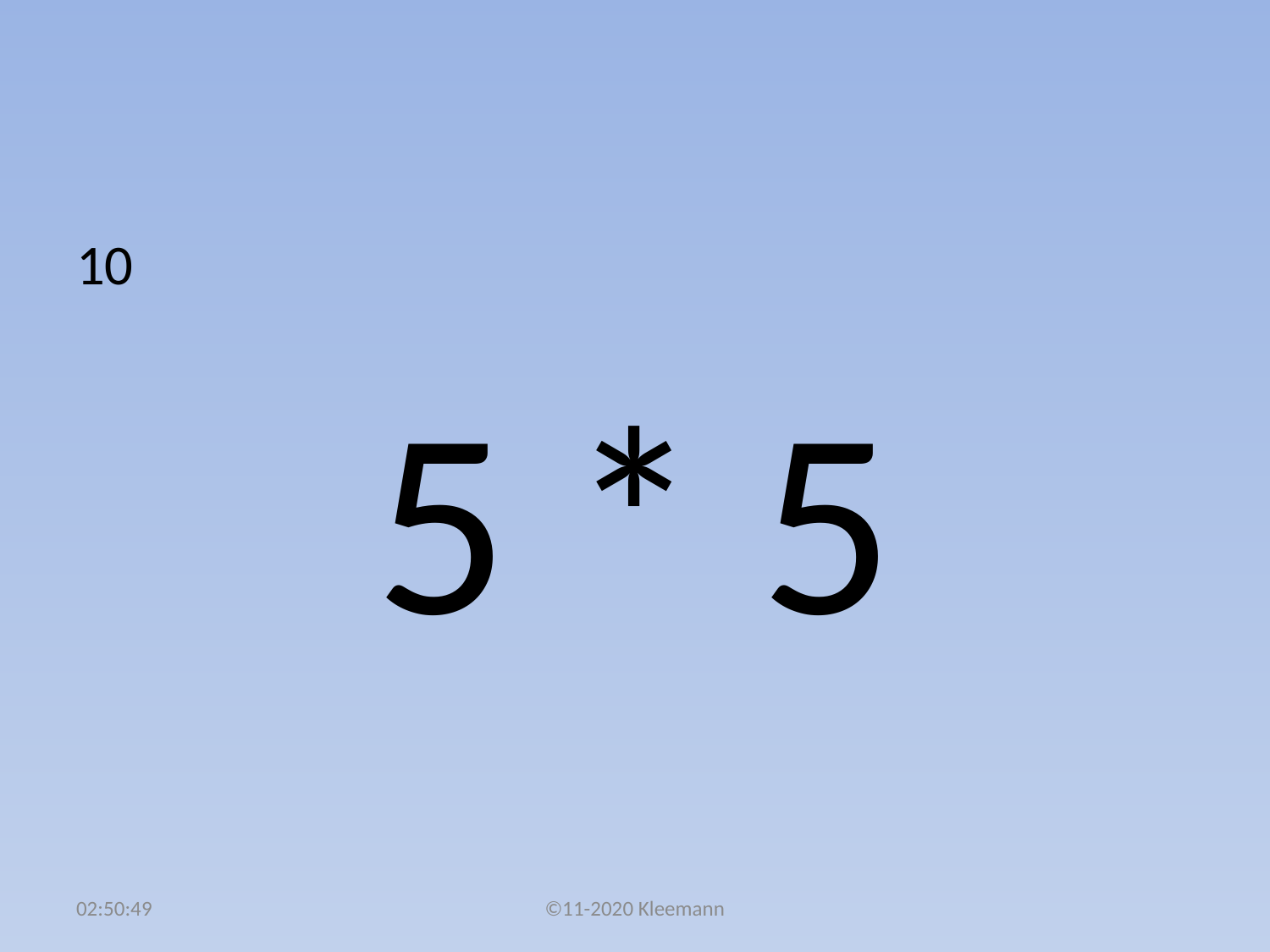

#
10
5 * 5
02:50:49
©11-2020 Kleemann